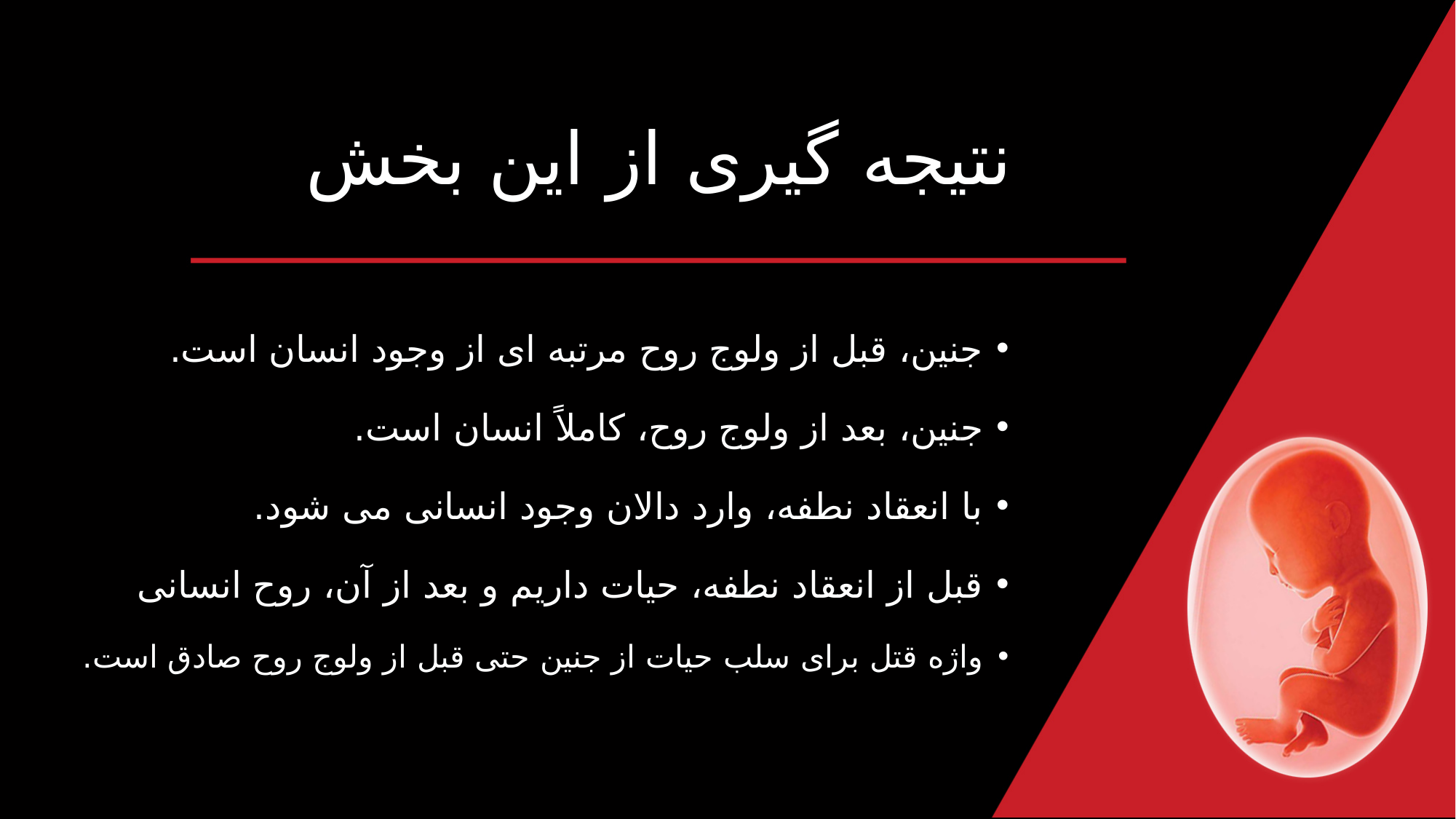

# نتیجه گیری از این بخش
جنین، قبل از ولوج روح مرتبه ای از وجود انسان است.
جنین، بعد از ولوج روح، کاملاً انسان است.
با انعقاد نطفه، وارد دالان وجود انسانی می شود.
قبل از انعقاد نطفه، حیات داریم و بعد از آن، روح انسانی
واژه قتل برای سلب حیات از جنین حتی قبل از ولوج روح صادق است.